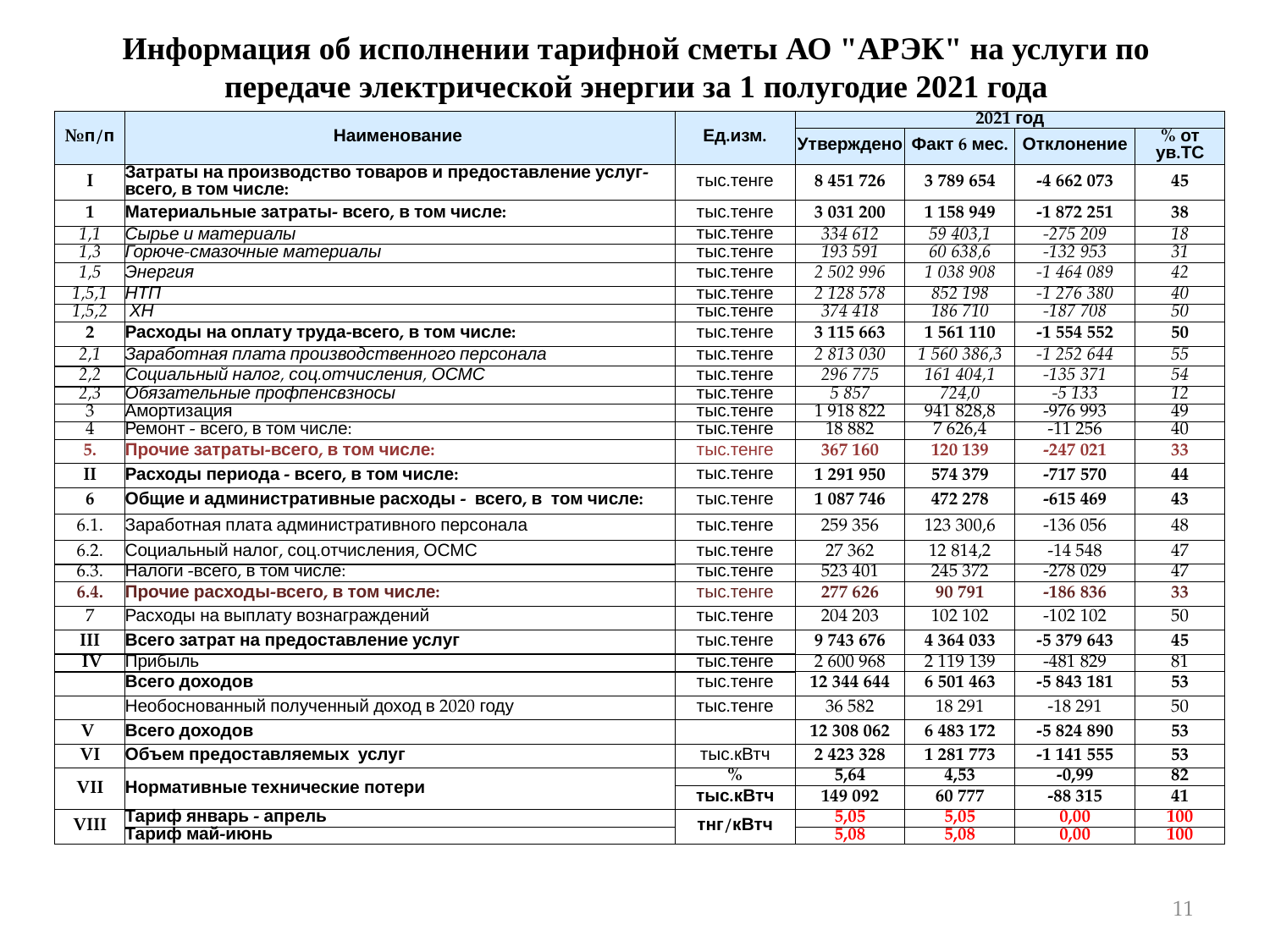

# Информация об исполнении тарифной сметы АО "АРЭК" на услуги по передаче электрической энергии за 1 полугодие 2021 года
| №п/п | Наименование | Ед.изм. | 2021 год |  |  |  |
| --- | --- | --- | --- | --- | --- | --- |
|  |  |  | Утверждено | Факт 6 мес. | Отклонение | % от ув.ТС |
| I | Затраты на производство товаров и предоставление услуг- всего, в том числе: | тыс.тенге | 8 451 726 | 3 789 654 | -4 662 073 | 45 |
| 1 | Материальные затраты- всего, в том числе: | тыс.тенге | 3 031 200 | 1 158 949 | -1 872 251 | 38 |
| 1,1 | Сырье и материалы | тыс.тенге | 334 612 | 59 403,1 | -275 209 | 18 |
| 1,3 | Горюче-смазочные материалы | тыс.тенге | 193 591 | 60 638,6 | -132 953 | 31 |
| 1,5 | Энергия | тыс.тенге | 2 502 996 | 1 038 908 | -1 464 089 | 42 |
| 1,5,1 | НТП | тыс.тенге | 2 128 578 | 852 198 | -1 276 380 | 40 |
| 1,5,2 | ХН | тыс.тенге | 374 418 | 186 710 | -187 708 | 50 |
| 2 | Расходы на оплату труда-всего, в том числе: | тыс.тенге | 3 115 663 | 1 561 110 | -1 554 552 | 50 |
| 2,1 | Заработная плата производственного персонала | тыс.тенге | 2 813 030 | 1 560 386,3 | -1 252 644 | 55 |
| 2,2 | Социальный налог, соц.отчисления, ОСМС | тыс.тенге | 296 775 | 161 404,1 | -135 371 | 54 |
| 2,3 | Обязательные профпенсвзносы | тыс.тенге | 5 857 | 724,0 | -5 133 | 12 |
| 3 | Амортизация | тыс.тенге | 1 918 822 | 941 828,8 | -976 993 | 49 |
| 4 | Ремонт - всего, в том числе: | тыс.тенге | 18 882 | 7 626,4 | -11 256 | 40 |
| 5. | Прочие затраты-всего, в том числе: | тыс.тенге | 367 160 | 120 139 | -247 021 | 33 |
| II | Расходы периода - всего, в том числе: | тыс.тенге | 1 291 950 | 574 379 | -717 570 | 44 |
| 6 | Общие и административные расходы - всего, в том числе: | тыс.тенге | 1 087 746 | 472 278 | -615 469 | 43 |
| 6.1. | Заработная плата административного персонала | тыс.тенге | 259 356 | 123 300,6 | -136 056 | 48 |
| 6.2. | Социальный налог, соц.отчисления, ОСМС | тыс.тенге | 27 362 | 12 814,2 | -14 548 | 47 |
| 6.3. | Налоги -всего, в том числе: | тыс.тенге | 523 401 | 245 372 | -278 029 | 47 |
| 6.4. | Прочие расходы-всего, в том числе: | тыс.тенге | 277 626 | 90 791 | -186 836 | 33 |
| 7 | Расходы на выплату вознаграждений | тыс.тенге | 204 203 | 102 102 | -102 102 | 50 |
| III | Всего затрат на предоставление услуг | тыс.тенге | 9 743 676 | 4 364 033 | -5 379 643 | 45 |
| IV | Прибыль | тыс.тенге | 2 600 968 | 2 119 139 | -481 829 | 81 |
|  | Всего доходов | тыс.тенге | 12 344 644 | 6 501 463 | -5 843 181 | 53 |
|  | Необоснованный полученный доход в 2020 году | тыс.тенге | 36 582 | 18 291 | -18 291 | 50 |
| V | Всего доходов |  | 12 308 062 | 6 483 172 | -5 824 890 | 53 |
| VI | Объем предоставляемых услуг | тыс.кВтч | 2 423 328 | 1 281 773 | -1 141 555 | 53 |
| VII | Нормативные технические потери | % | 5,64 | 4,53 | -0,99 | 82 |
|  |  | тыс.кВтч | 149 092 | 60 777 | -88 315 | 41 |
| VIII | Тариф январь - апрель | тнг/кВтч | 5,05 | 5,05 | 0,00 | 100 |
|  | Тариф май-июнь |  | 5,08 | 5,08 | 0,00 | 100 |
11